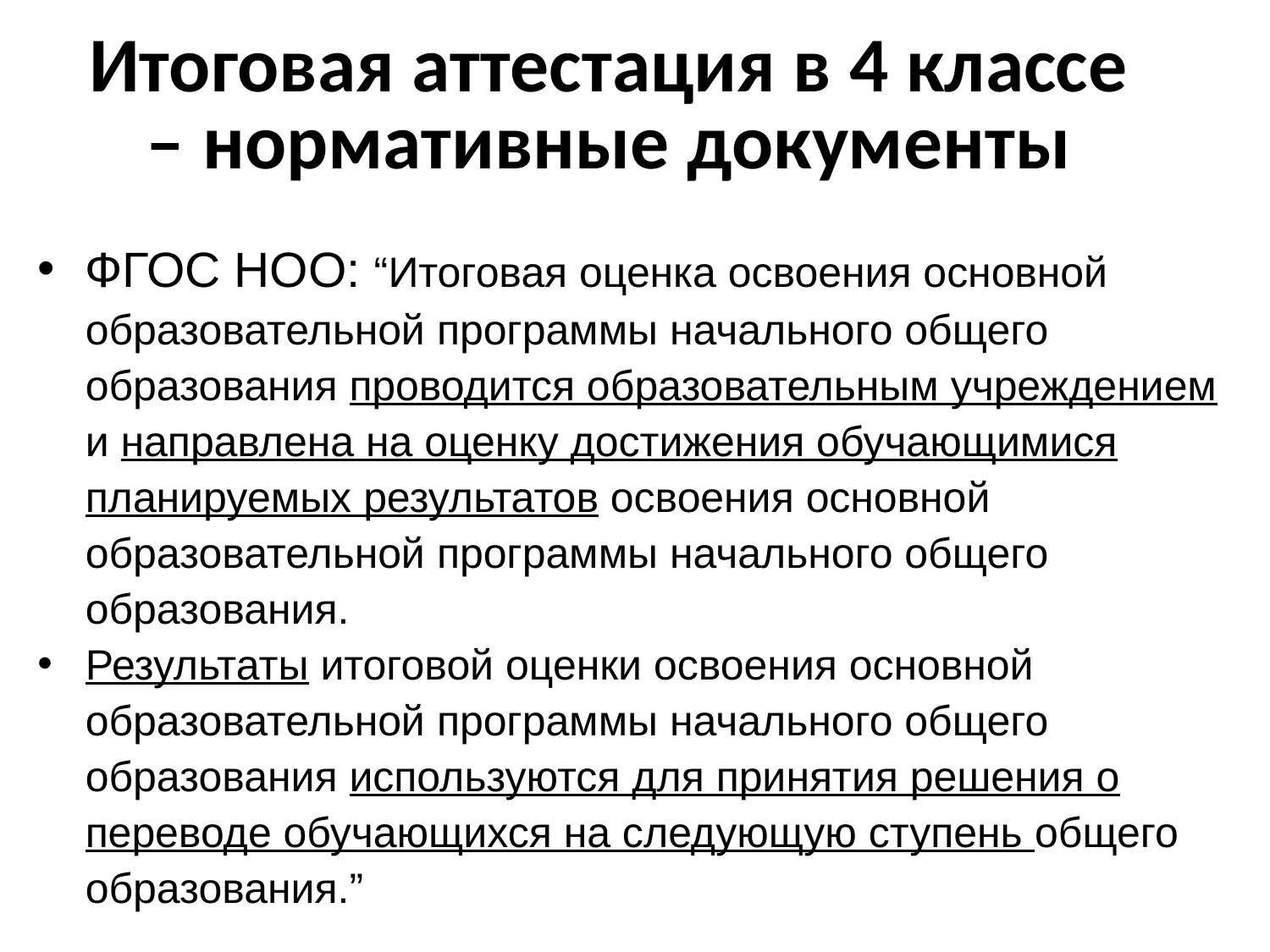

# Итоговая аттестация в 4 классе – нормативные документы
ФГОС НОО: “Итоговая оценка освоения основной образовательной программы начального общего образования проводится образовательным учреждением и направлена на оценку достижения обучающимися планируемых результатов освоения основной образовательной программы начального общего образования.
Результаты итоговой оценки освоения основной образовательной программы начального общего образования используются для принятия решения о переводе обучающихся на следующую ступень общего образования.”